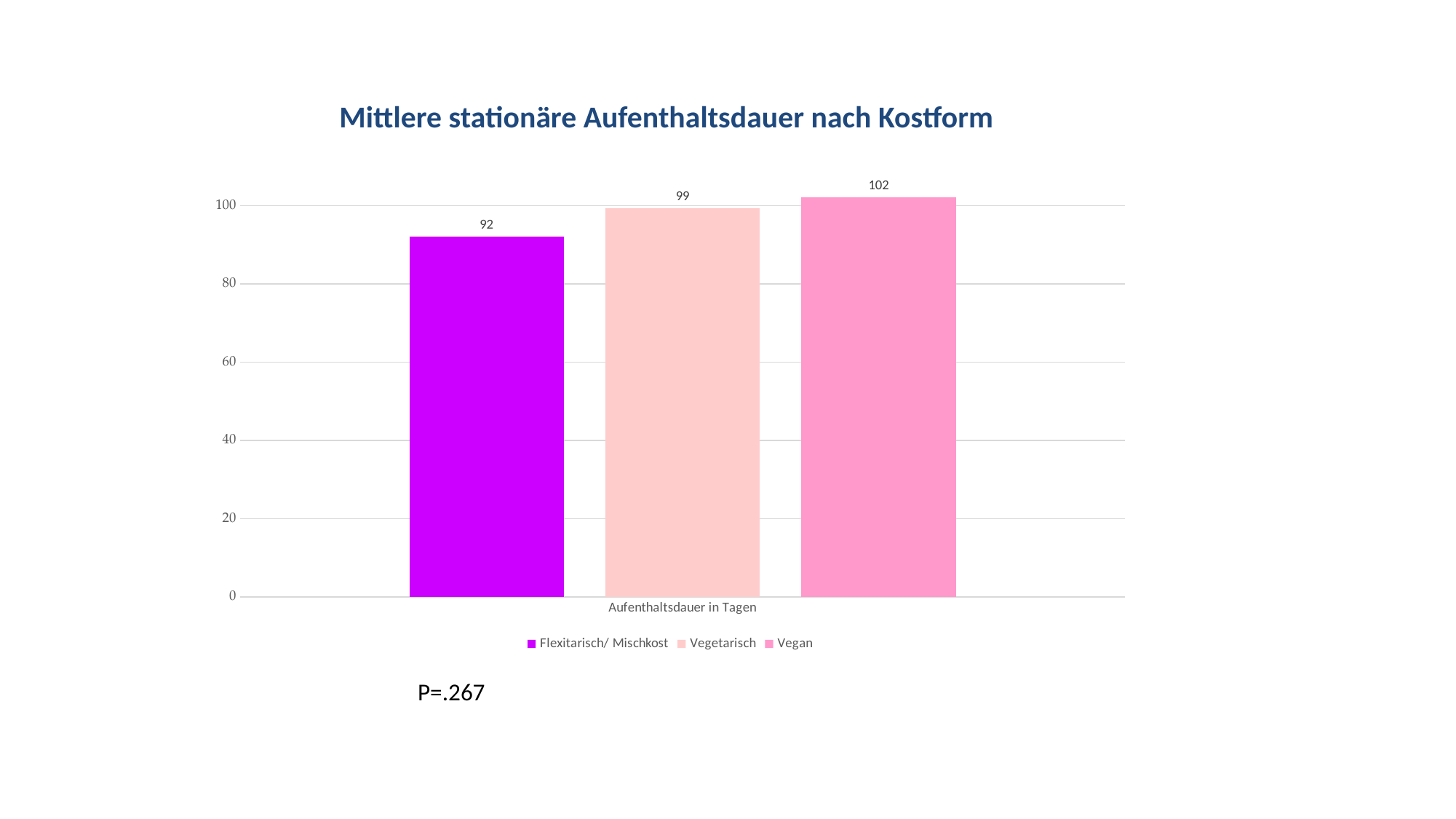

Mittlere stationäre Aufenthaltsdauer nach Kostform

### Chart

| Category | Flexitarisch/ Mischkost | Vegetarisch | Vegan |
|---|---|---|---|
| Aufenthaltsdauer in Tagen | 92.10249307479225 | 99.32911392405063 | 102.19565217391305 |
P=.267